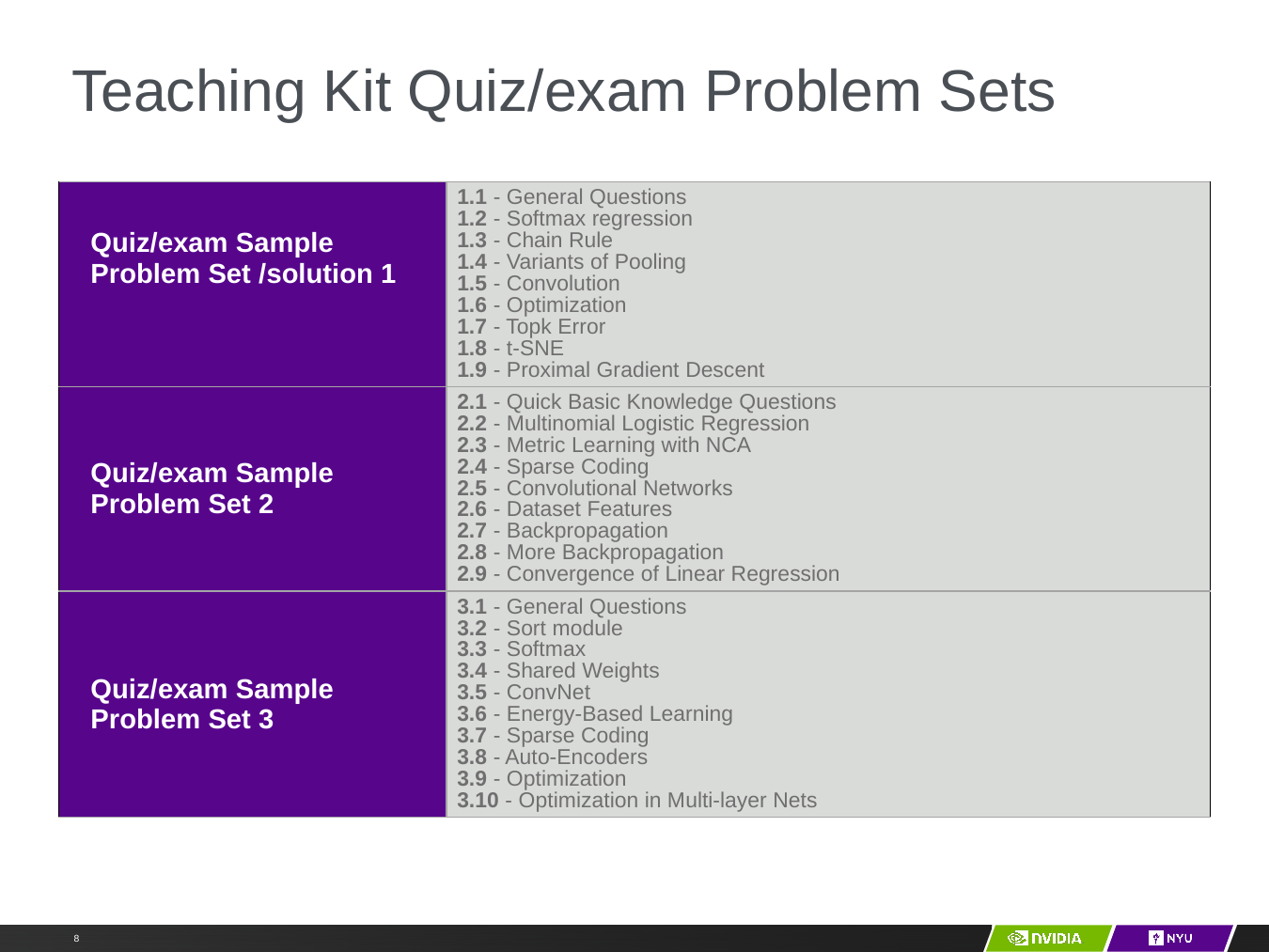

# Teaching Kit Quiz/exam Problem Sets
| Quiz/exam Sample Problem Set /solution 1 | 1.1 - General Questions 1.2 - Softmax regression 1.3 - Chain Rule 1.4 - Variants of Pooling 1.5 - Convolution 1.6 - Optimization 1.7 - Topk Error 1.8 - t-SNE 1.9 - Proximal Gradient Descent |
| --- | --- |
| Quiz/exam Sample Problem Set 2 | 2.1 - Quick Basic Knowledge Questions 2.2 - Multinomial Logistic Regression 2.3 - Metric Learning with NCA 2.4 - Sparse Coding 2.5 - Convolutional Networks 2.6 - Dataset Features 2.7 - Backpropagation 2.8 - More Backpropagation 2.9 - Convergence of Linear Regression |
| Quiz/exam Sample Problem Set 3 | 3.1 - General Questions 3.2 - Sort module 3.3 - Softmax 3.4 - Shared Weights 3.5 - ConvNet 3.6 - Energy-Based Learning 3.7 - Sparse Coding 3.8 - Auto-Encoders 3.9 - Optimization 3.10 - Optimization in Multi-layer Nets |